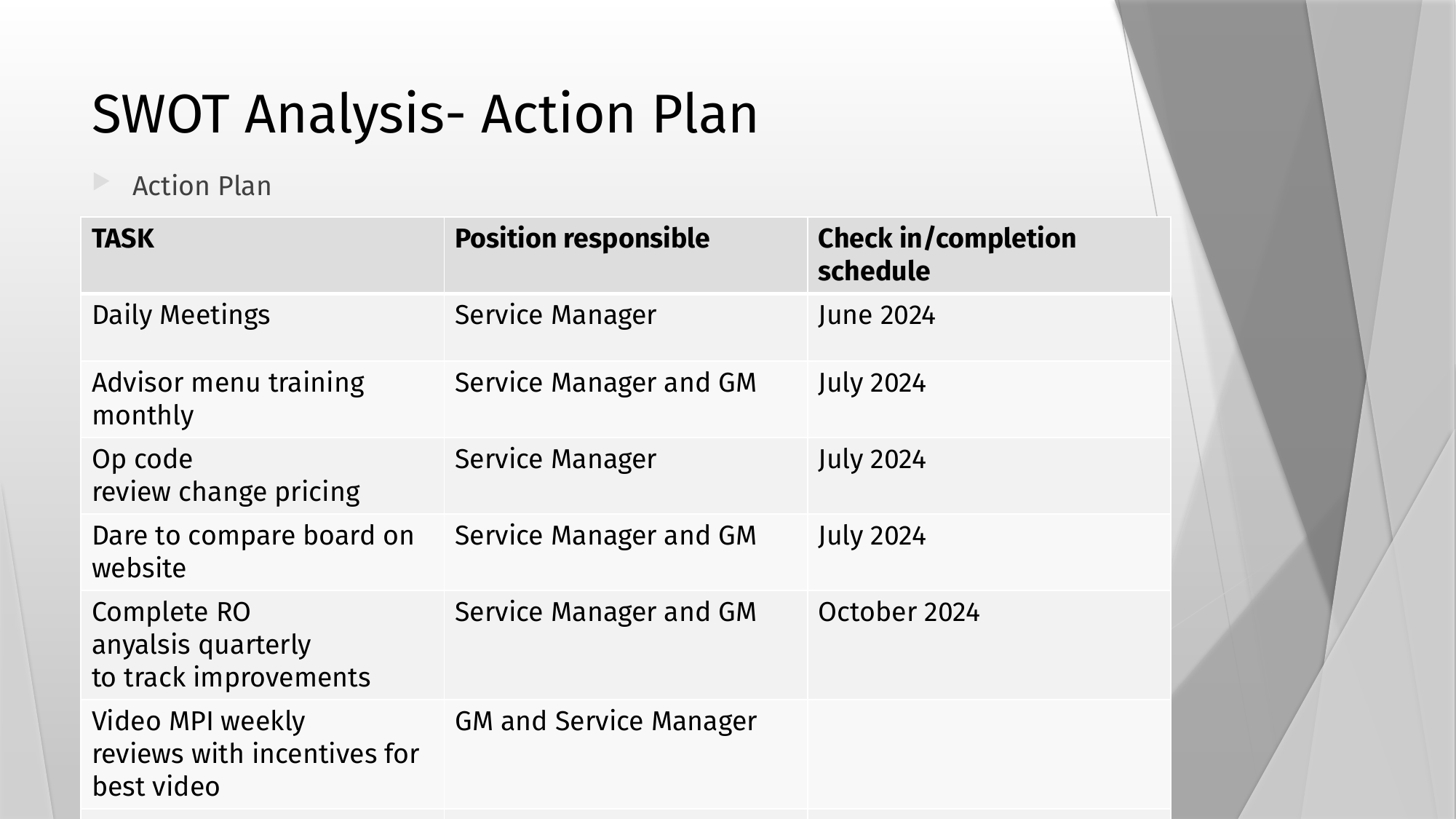

# SWOT Analysis- Action Plan
Action Plan

| TASK | Position responsible | Check in/completion schedule |
| --- | --- | --- |
| Daily Meetings | Service Manager | June 2024 |
| Advisor menu training monthly | Service Manager and GM | July 2024 |
| Op code review change pricing | Service Manager | July 2024 |
| Dare to compare board on website | Service Manager and GM | July 2024 |
| Complete RO anyalsis quarterly to track improvements | Service Manager and GM | October 2024 |
| Video MPI weekly reviews with incentives for best video | GM and Service Manager |  |
|  |  |  |